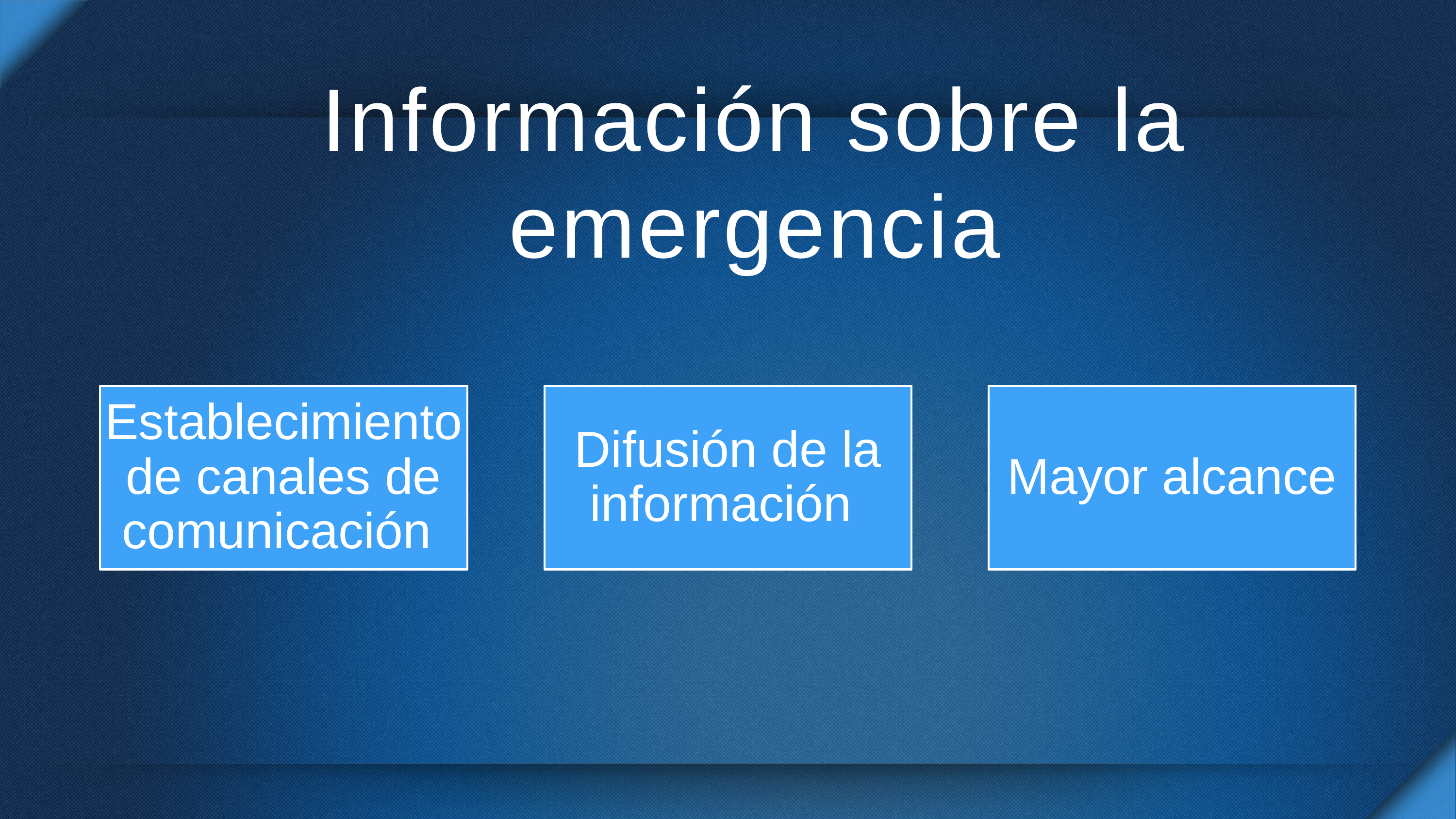

# Información sobre la emergencia
Establecimiento de canales de comunicación
Difusión de la información
Mayor alcance